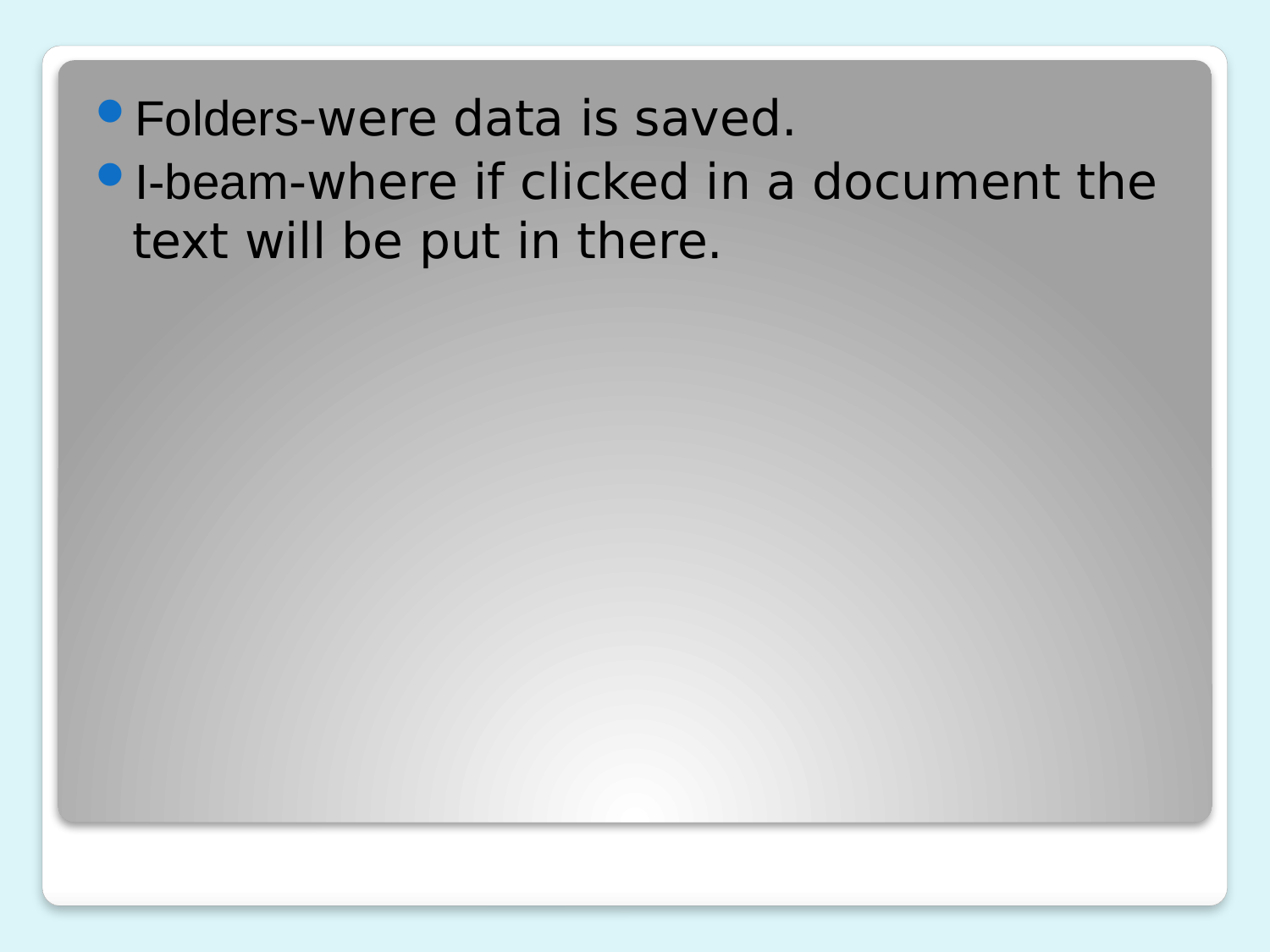

Folders-were data is saved.
I-beam-where if clicked in a document the text will be put in there.
#